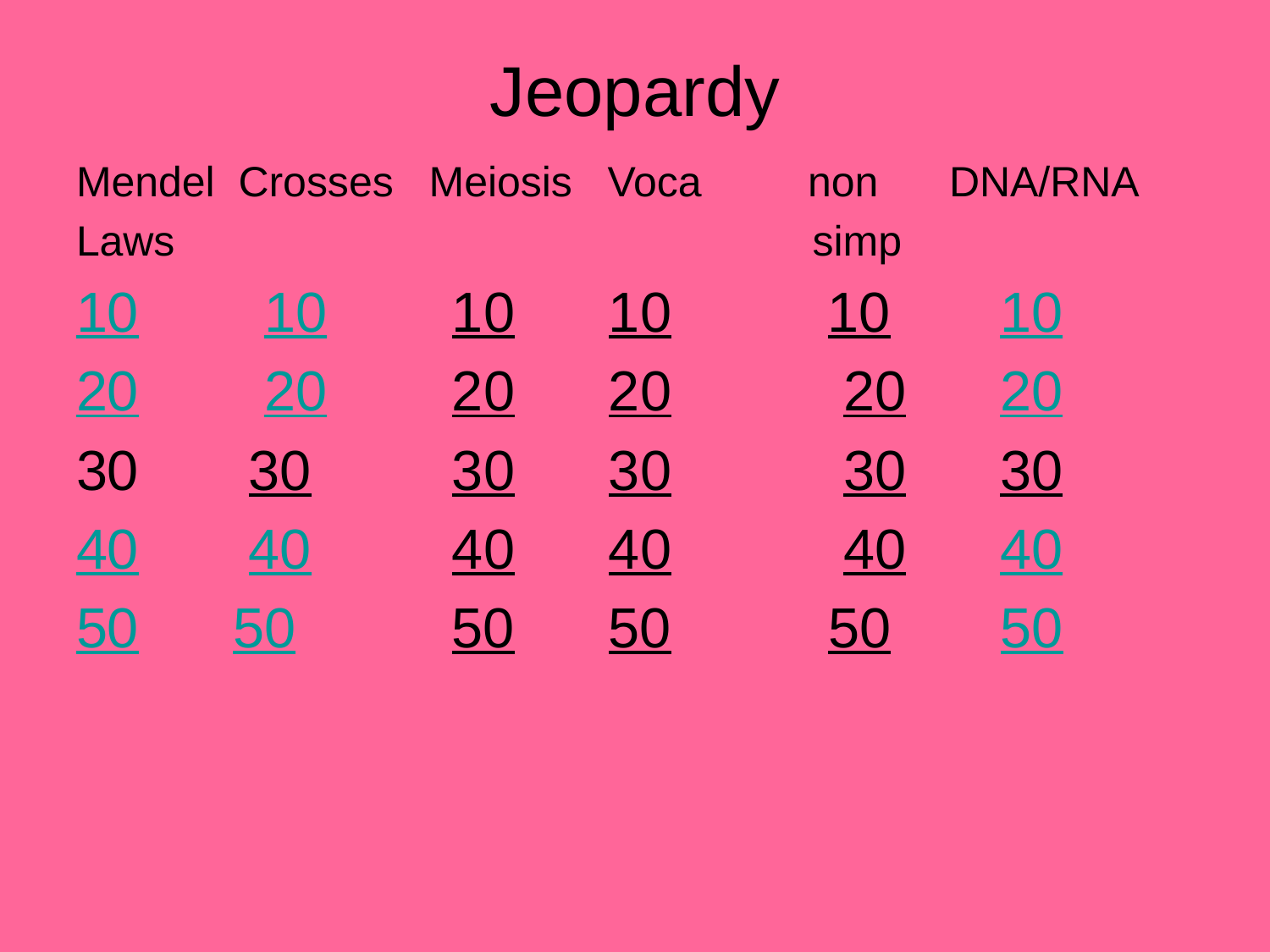

# Jeopardy
Mendel  Crosses   Meiosis   Voca         non      DNA/RNA
Laws                                                      simp
10        10        10      10          10       10
20        20        20      20           20      20
30       30         30      30           30      30
40       40         40      40           40      40
50      50          50      50          50       50